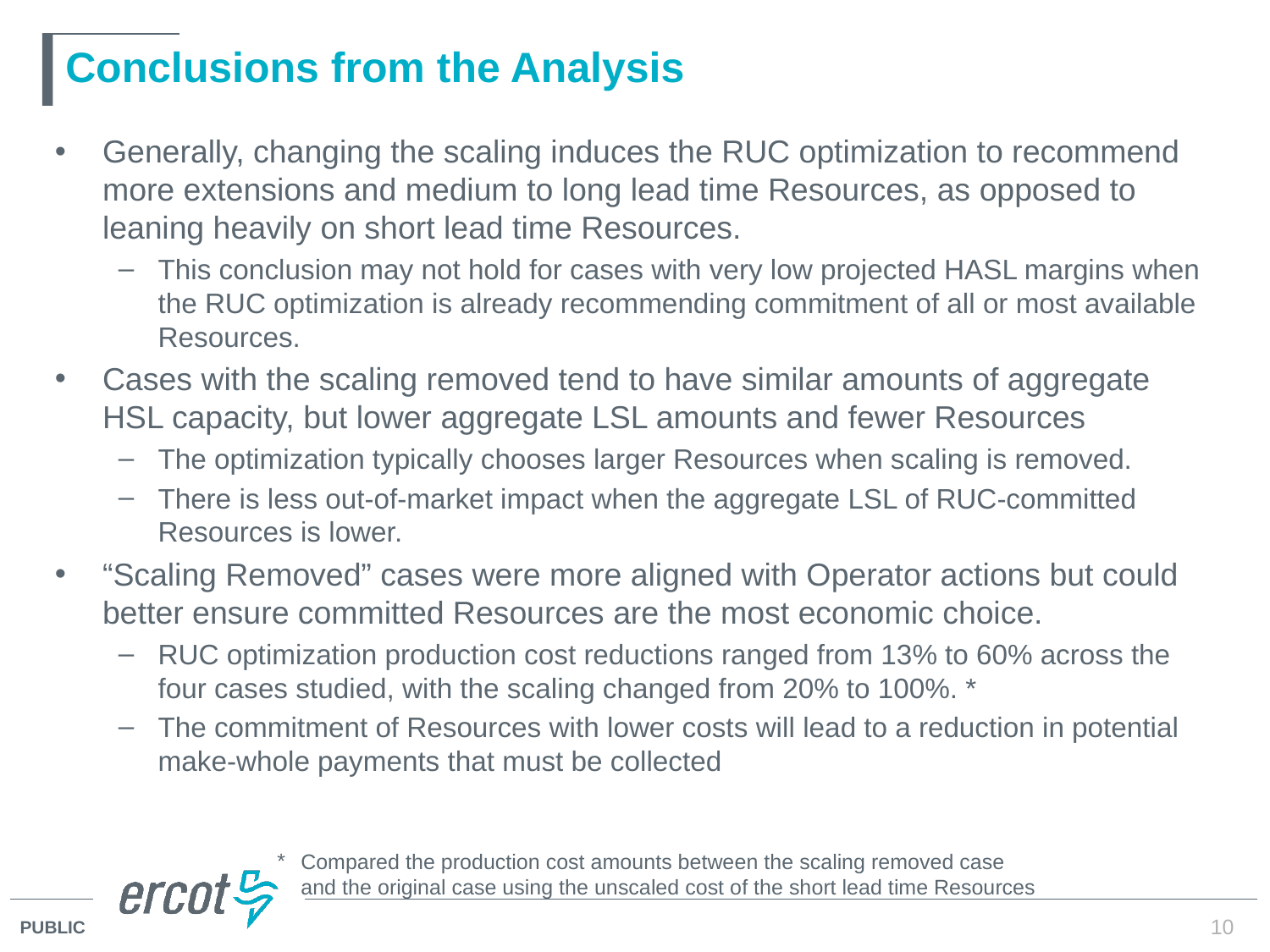

# Conclusions from the Analysis
Generally, changing the scaling induces the RUC optimization to recommend more extensions and medium to long lead time Resources, as opposed to leaning heavily on short lead time Resources.
This conclusion may not hold for cases with very low projected HASL margins when the RUC optimization is already recommending commitment of all or most available Resources.
Cases with the scaling removed tend to have similar amounts of aggregate HSL capacity, but lower aggregate LSL amounts and fewer Resources
The optimization typically chooses larger Resources when scaling is removed.
There is less out-of-market impact when the aggregate LSL of RUC-committed Resources is lower.
“Scaling Removed” cases were more aligned with Operator actions but could better ensure committed Resources are the most economic choice.
RUC optimization production cost reductions ranged from 13% to 60% across the four cases studied, with the scaling changed from 20% to 100%. *
The commitment of Resources with lower costs will lead to a reduction in potential make-whole payments that must be collected

Compared the production cost amounts between the scaling removed case and the original case using the unscaled cost of the short lead time Resources
10